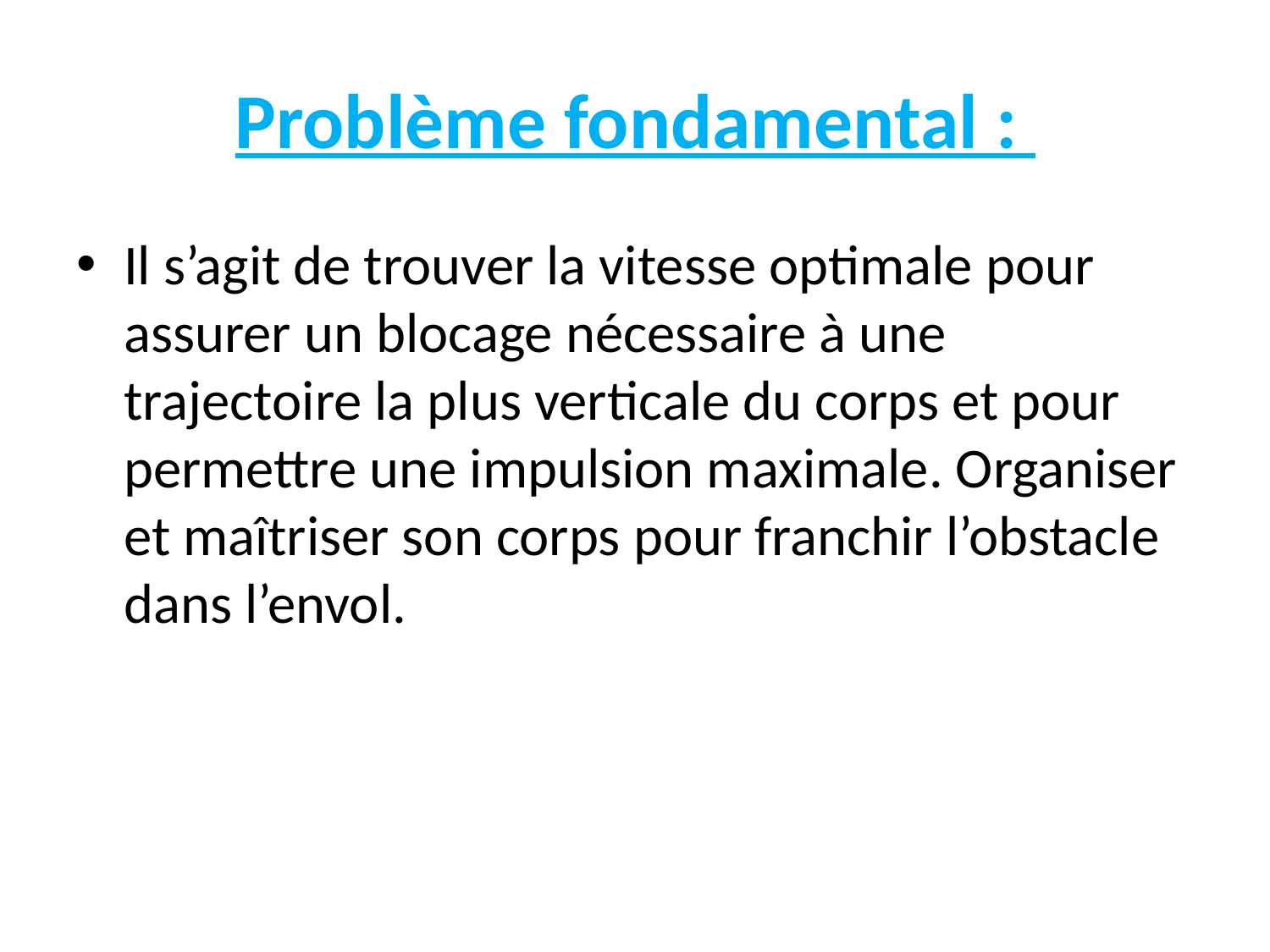

# Problème fondamental :
Il s’agit de trouver la vitesse optimale pour assurer un blocage nécessaire à une trajectoire la plus verticale du corps et pour permettre une impulsion maximale. Organiser et maîtriser son corps pour franchir l’obstacle dans l’envol.